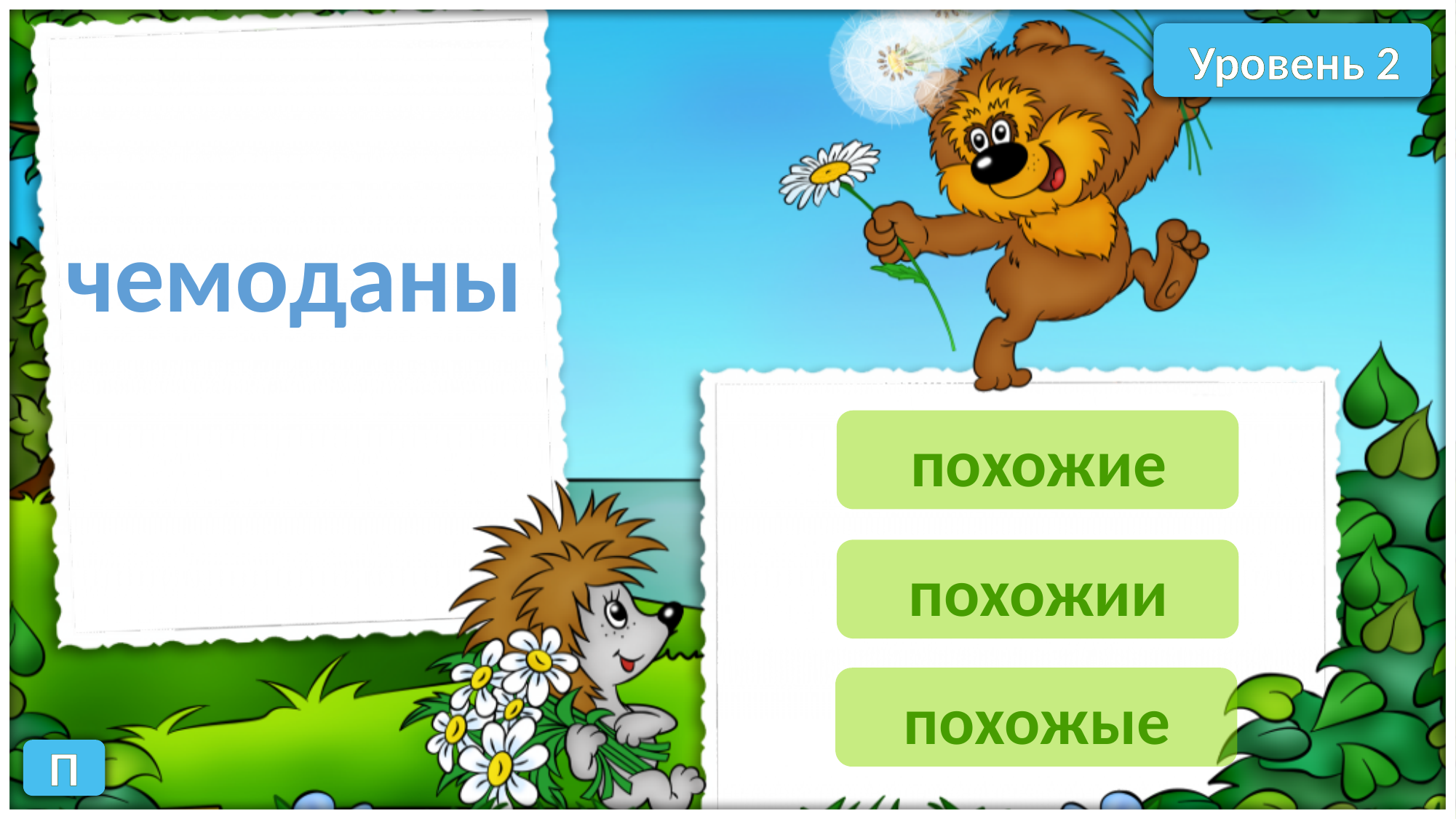

Уровень 2
чемоданы

похожие

похожии

похожые
П